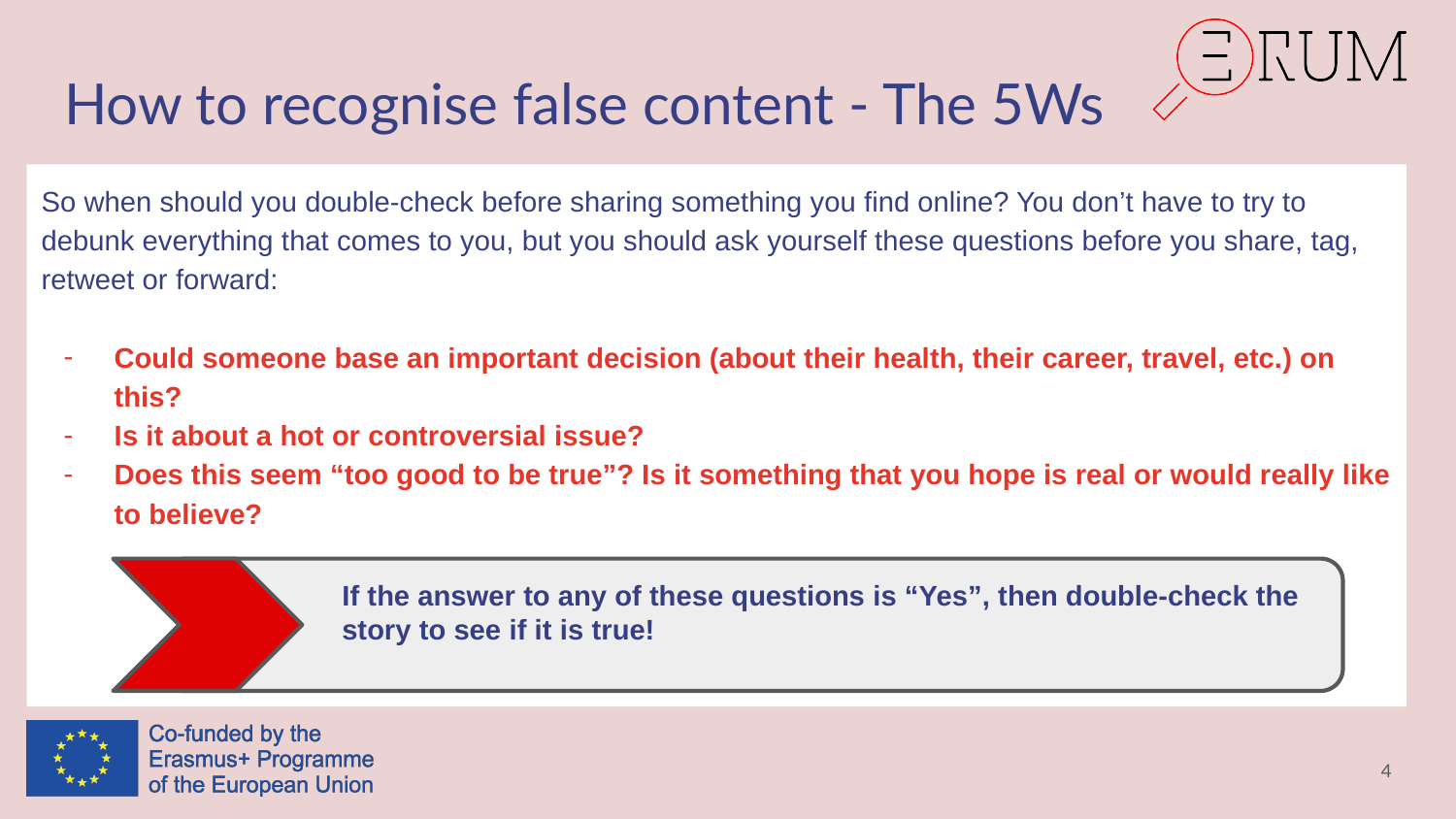

# How to recognise false content - The 5Ws
So when should you double-check before sharing something you find online? You don’t have to try to debunk everything that comes to you, but you should ask yourself these questions before you share, tag, retweet or forward:

Could someone base an important decision (about their health, their career, travel, etc.) on this?
Is it about a hot or controversial issue?
Does this seem “too good to be true”? Is it something that you hope is real or would really like to believe?

	If the answer to any of these questions is “Yes”, then double-check the 	story to see if it is true!
4